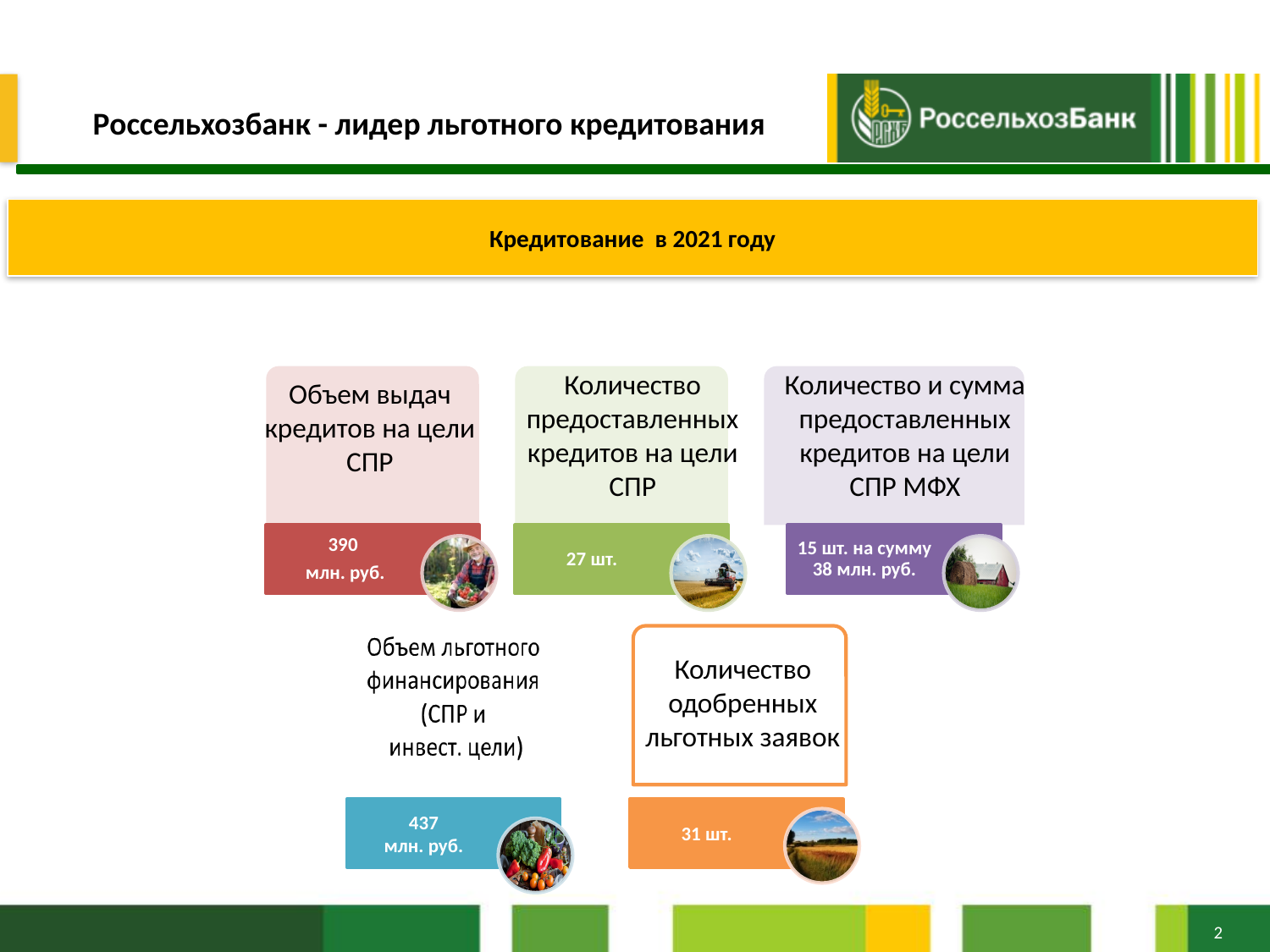

Россельхозбанк - лидер льготного кредитования

Кредитование  в 2021 году

390
 млн. руб.

27 шт.

15 шт. на сумму 38 млн. руб.

437
млн. руб.
31 шт.
Количество предоставленных кредитов на цели СПР
Количество и сумма предоставленных кредитов на цели СПР МФХ
Объем выдач кредитов на цели СПР
Количество одобренных льготных заявок
2